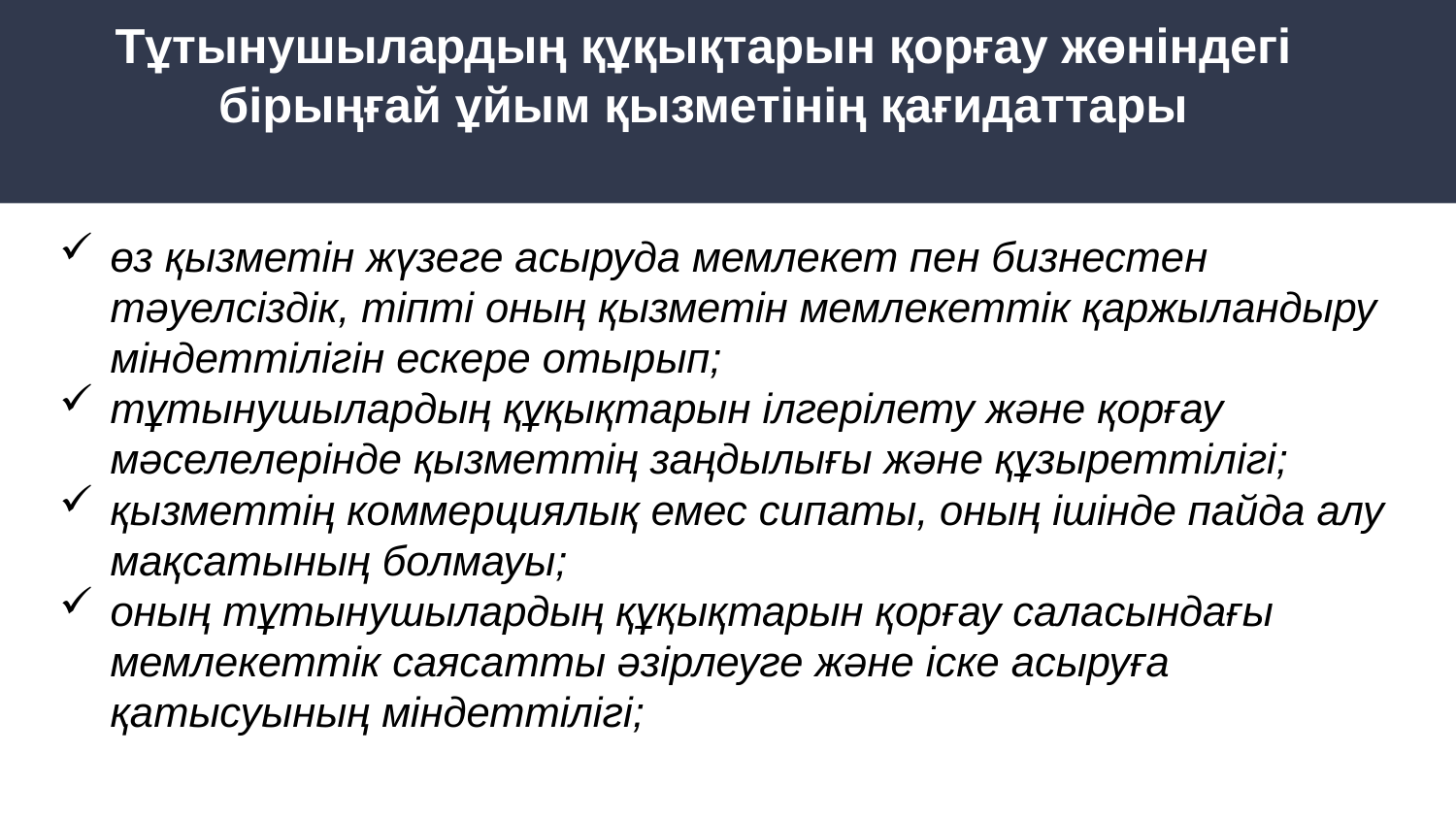

# Тұтынушылардың құқықтарын қорғау жөніндегі бірыңғай ұйым қызметінің қағидаттары
өз қызметін жүзеге асыруда мемлекет пен бизнестен тәуелсіздік, тіпті оның қызметін мемлекеттік қаржыландыру міндеттілігін ескере отырып;
тұтынушылардың құқықтарын ілгерілету және қорғау мәселелерінде қызметтің заңдылығы және құзыреттілігі;
қызметтің коммерциялық емес сипаты, оның ішінде пайда алу мақсатының болмауы;
оның тұтынушылардың құқықтарын қорғау саласындағы мемлекеттік саясатты әзірлеуге және іске асыруға қатысуының міндеттілігі;защите прав потребителей